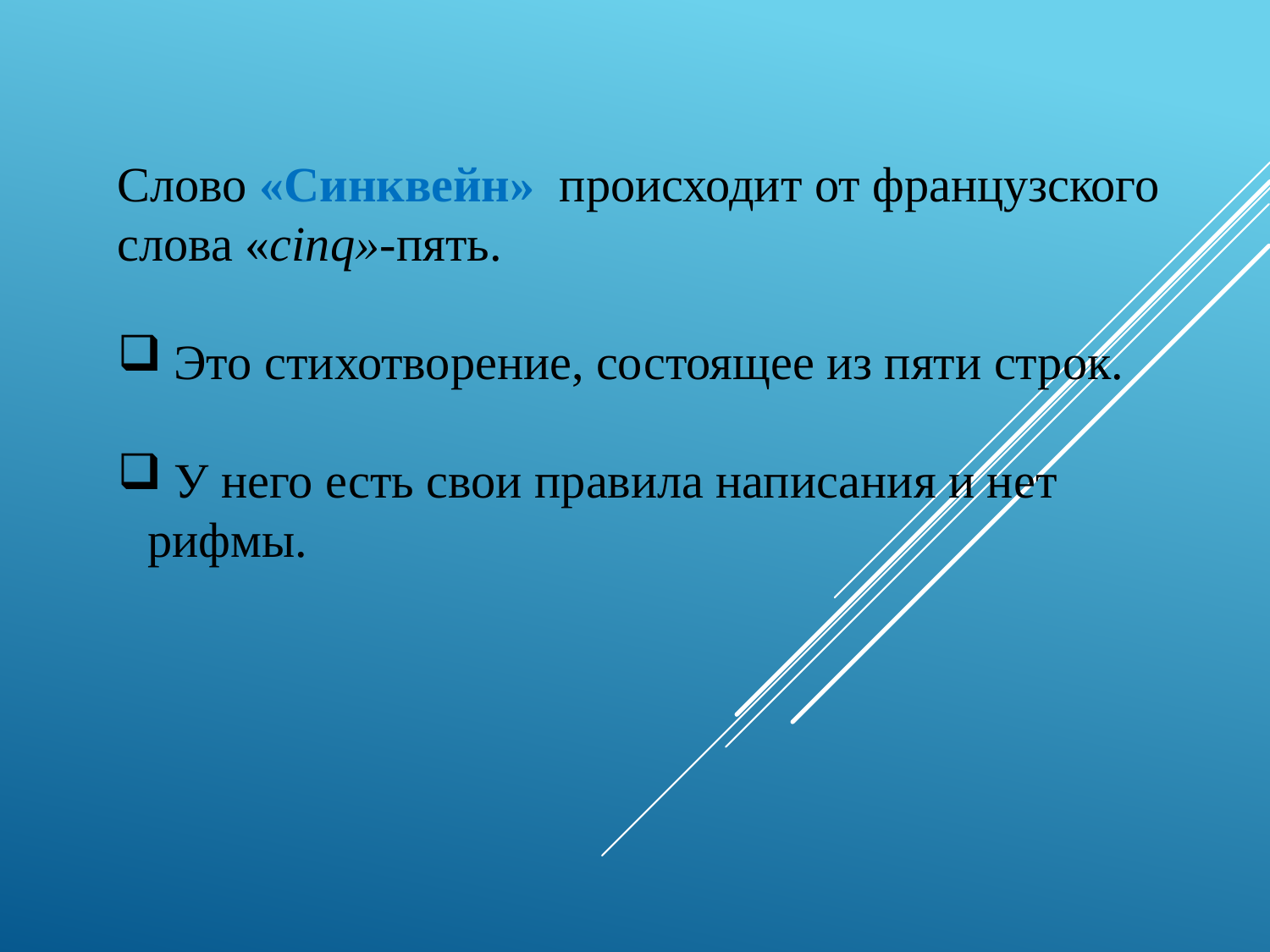

Слово «Синквейн»  происходит от французского слова «cinq»-пять.

 Это стихотворение, состоящее из пяти строк.

 У него есть свои правила написания и нет рифмы.